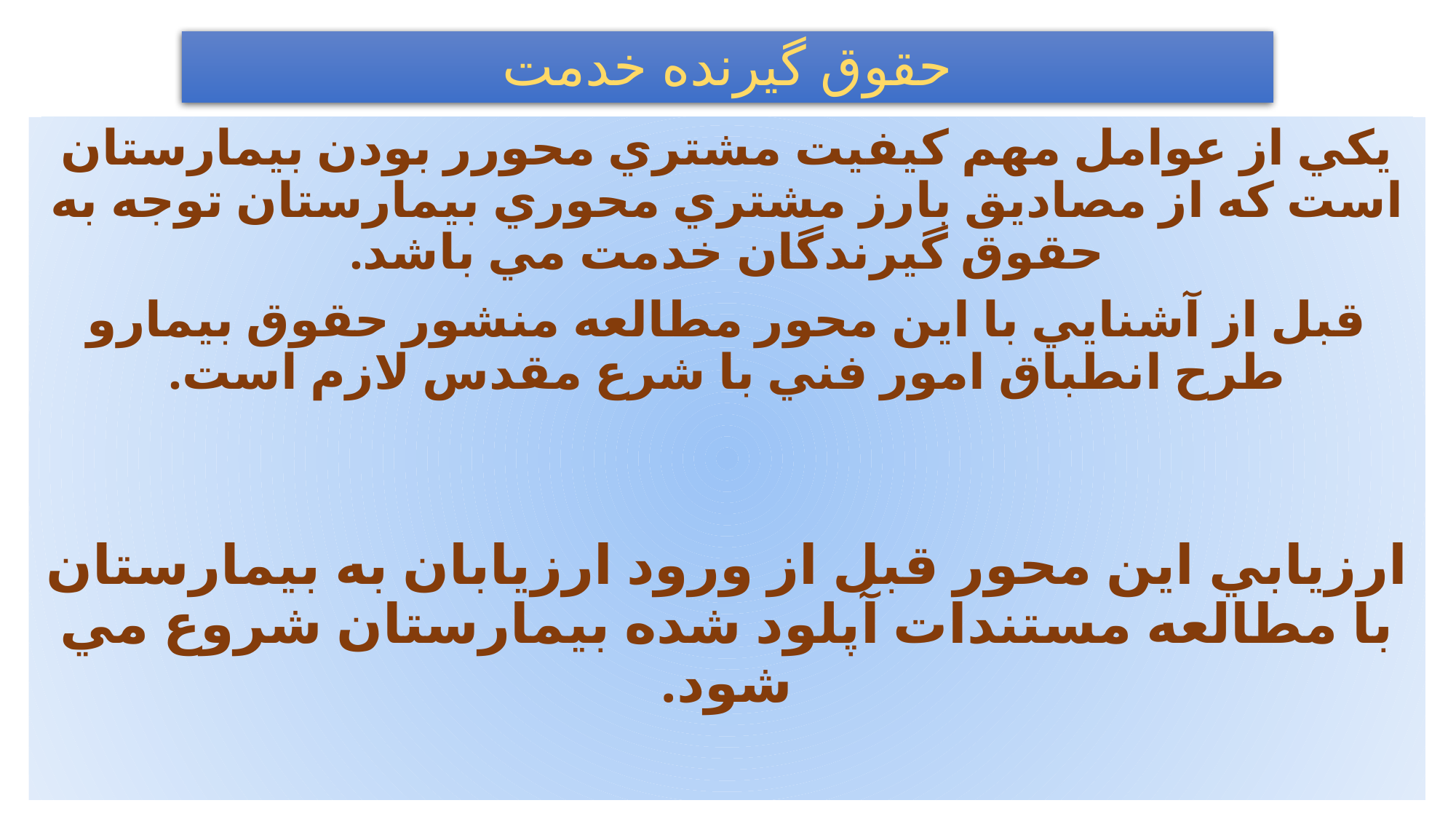

# حقوق گيرنده خدمت
يکي از عوامل مهم کيفيت مشتري محورر بودن بيمارستان است که از مصاديق بارز مشتري محوري بيمارستان توجه به حقوق گيرندگان خدمت مي باشد.
قبل از آشنايي با اين محور مطالعه منشور حقوق بيمارو طرح انطباق امور فني با شرع مقدس لازم است.

ارزيابي اين محور قبل از ورود ارزيابان به بيمارستان با مطالعه مستندات آپلود شده بيمارستان شروع مي شود.